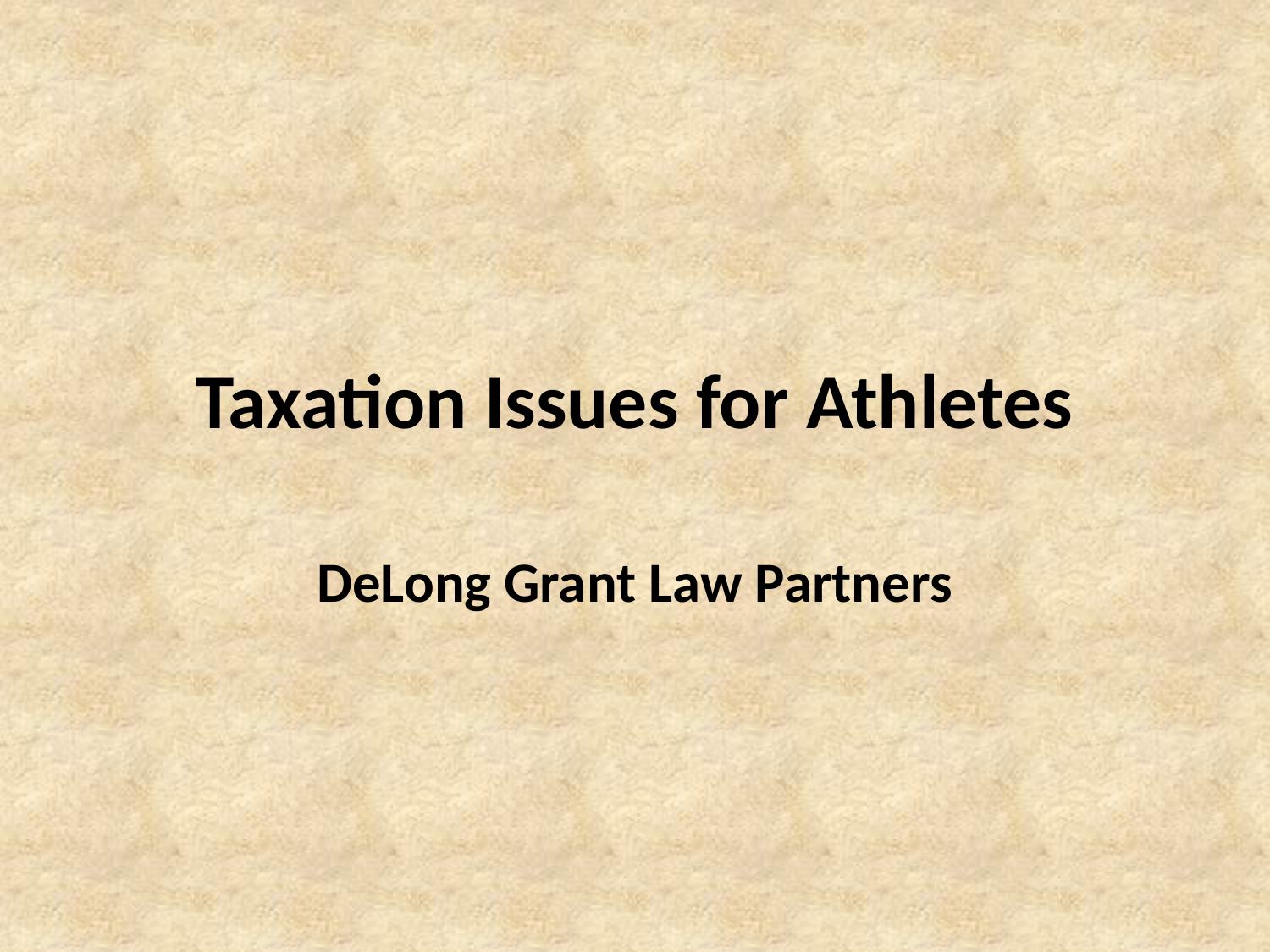

# Taxation Issues for Athletes
DeLong Grant Law Partners